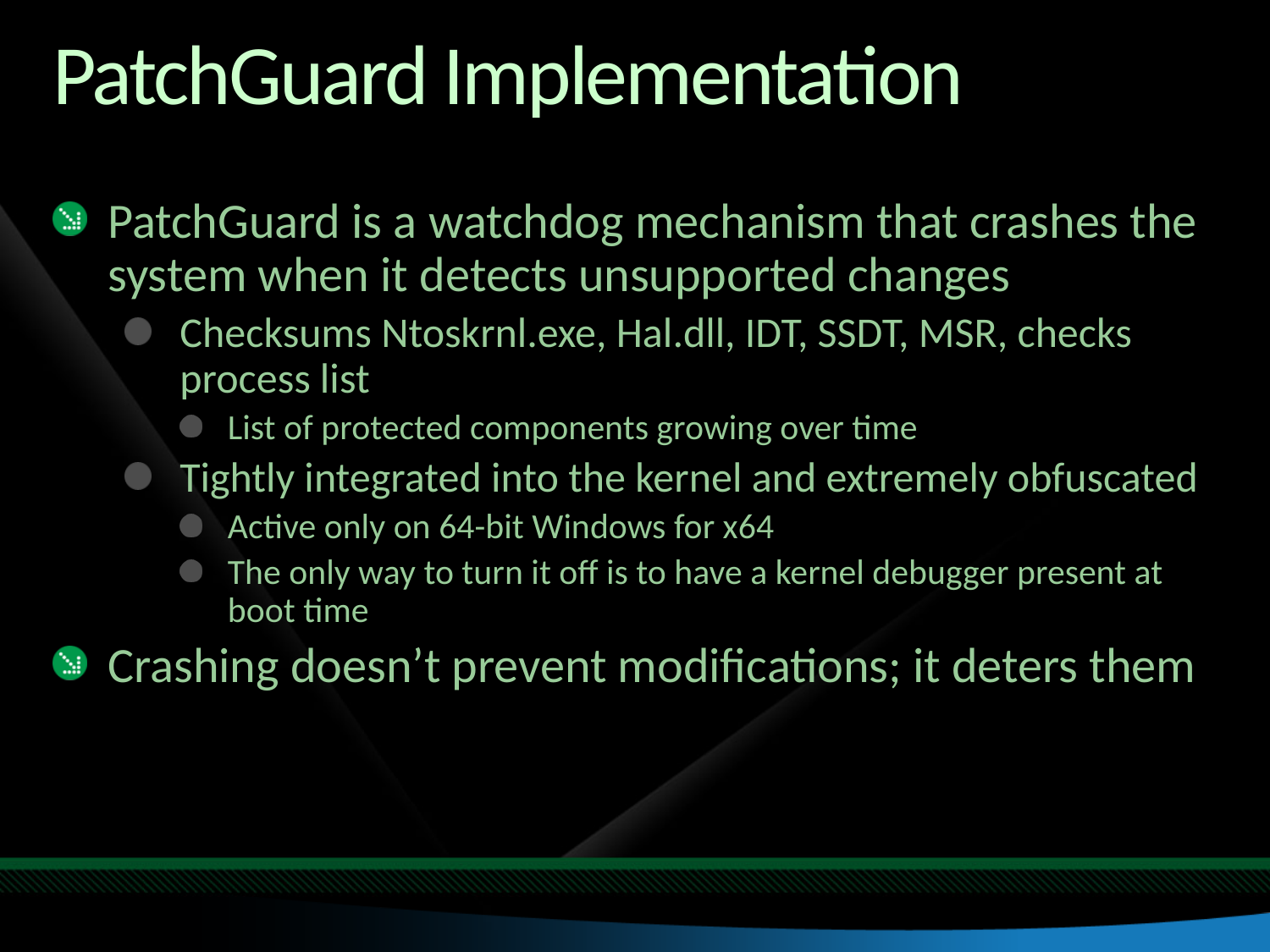

# PatchGuard Implementation
PatchGuard is a watchdog mechanism that crashes the system when it detects unsupported changes
Checksums Ntoskrnl.exe, Hal.dll, IDT, SSDT, MSR, checks process list
List of protected components growing over time
Tightly integrated into the kernel and extremely obfuscated
Active only on 64-bit Windows for x64
The only way to turn it off is to have a kernel debugger present at boot time
Crashing doesn’t prevent modifications; it deters them